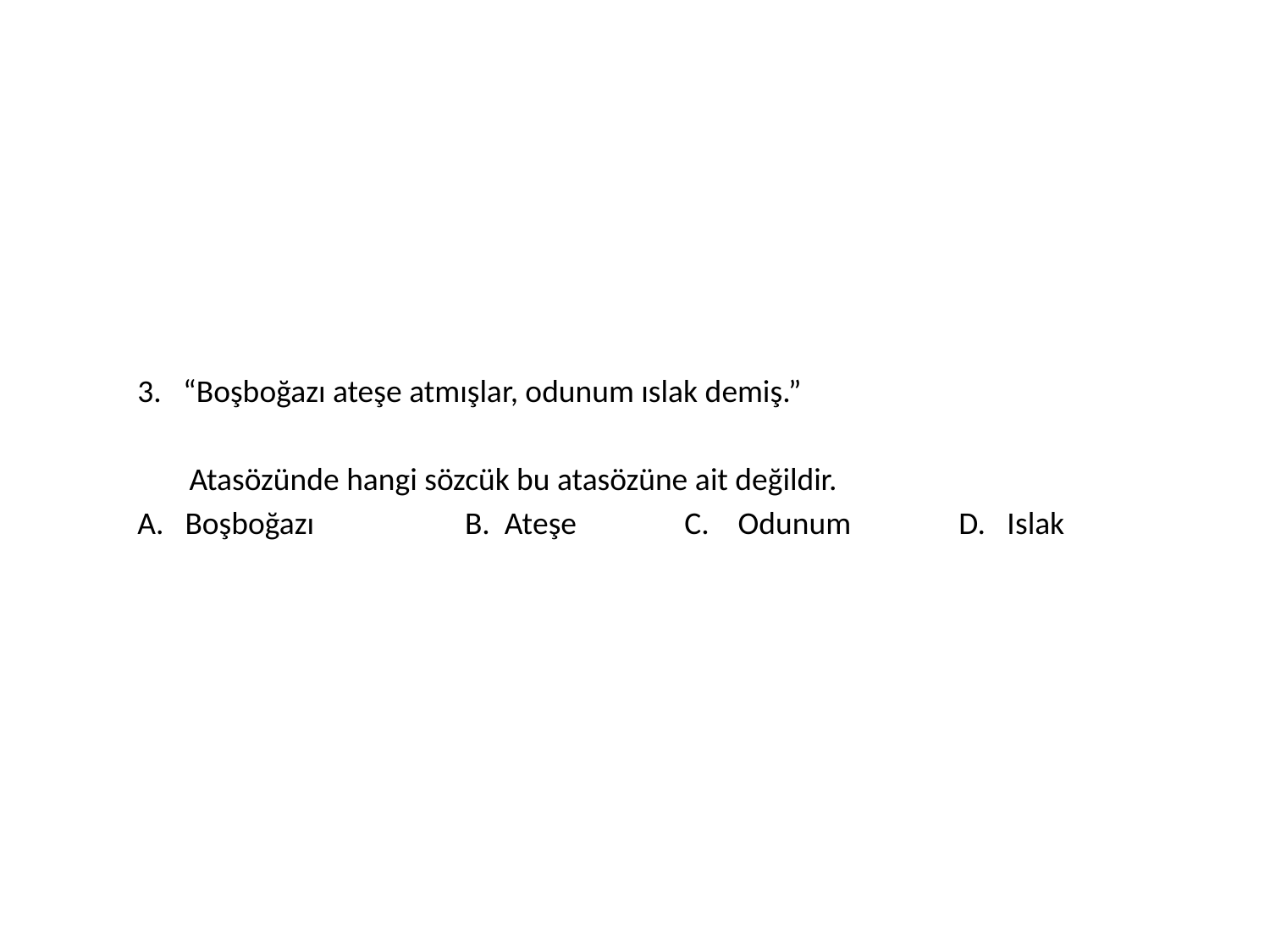

3.   “Boşboğazı ateşe atmışlar, odunum ıslak demiş.”

     Atasözünde hangi sözcük bu atasözüne ait değildir.
Boşboğazı                     B.  Ateşe               C.    Odunum               D.   Islak